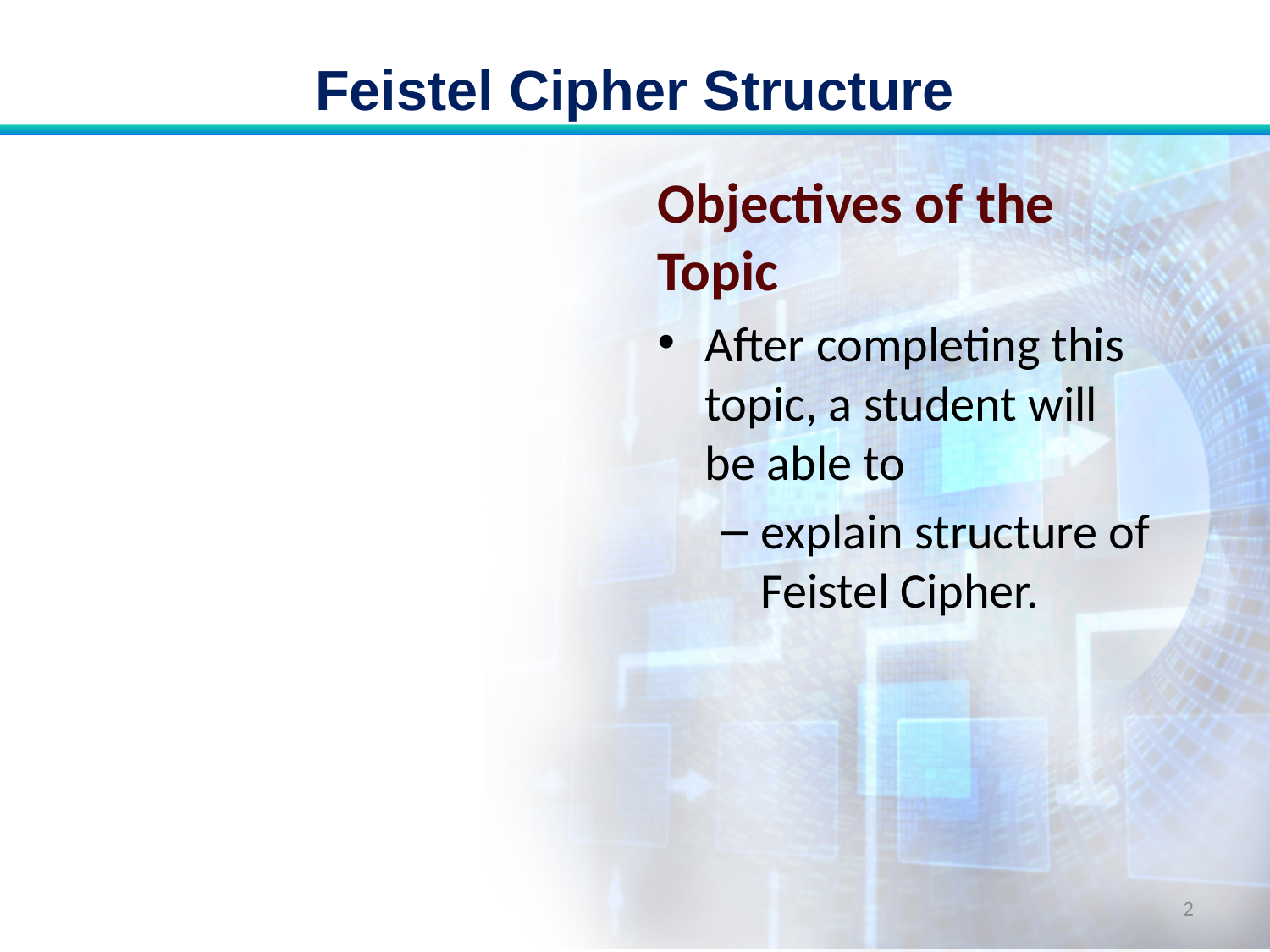

# Feistel Cipher Structure
Objectives of the Topic
After completing this topic, a student will be able to
explain structure of Feistel Cipher.
2